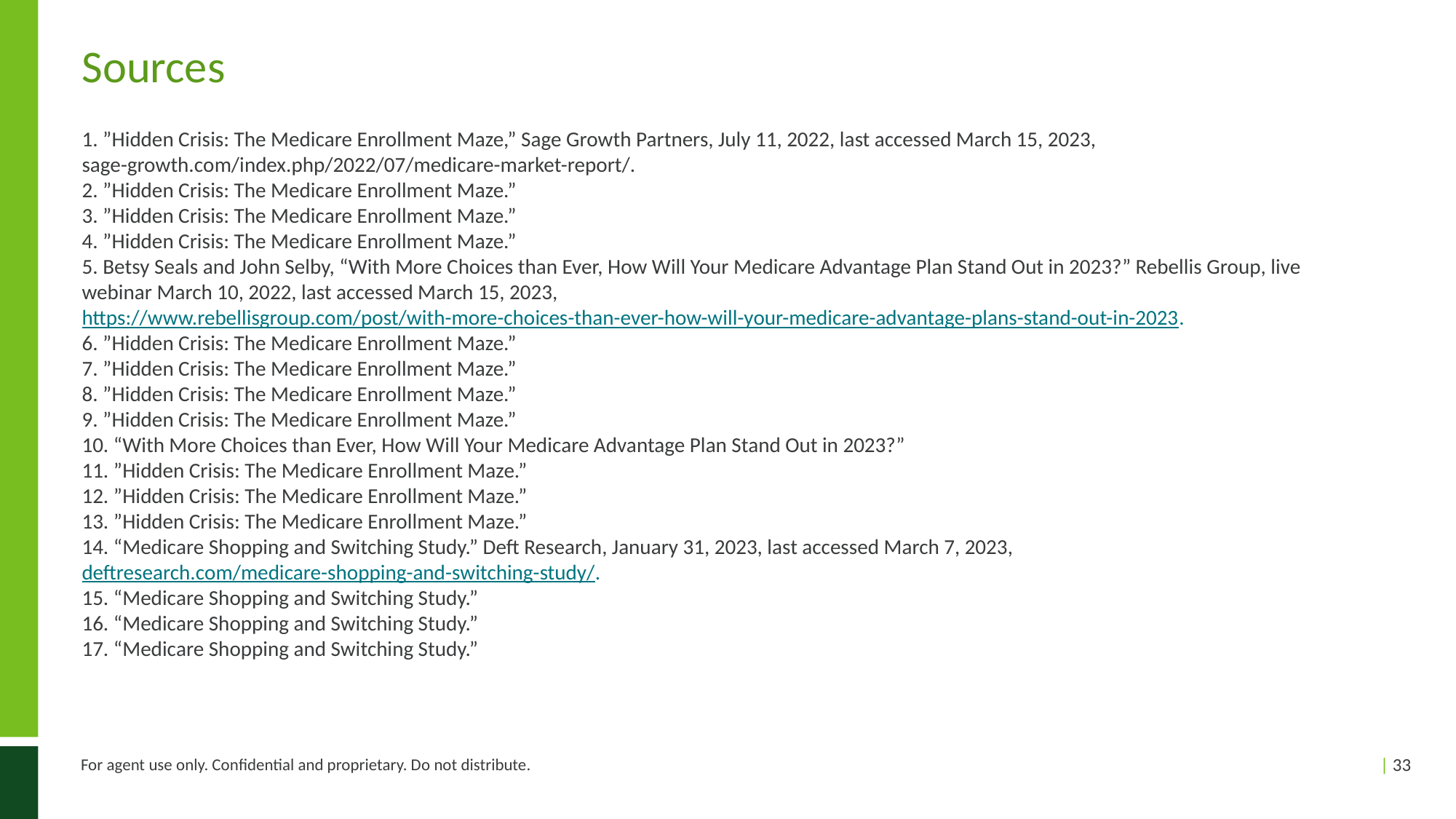

# Sources
 ”Hidden Crisis: The Medicare Enrollment Maze,” Sage Growth Partners, July 11, 2022, last accessed March 15, 2023, sage-growth.com/index.php/2022/07/medicare-market-report/.
 ”Hidden Crisis: The Medicare Enrollment Maze.”
 ”Hidden Crisis: The Medicare Enrollment Maze.”
 ”Hidden Crisis: The Medicare Enrollment Maze.”
 Betsy Seals and John Selby, “With More Choices than Ever, How Will Your Medicare Advantage Plan Stand Out in 2023?” Rebellis Group, live webinar March 10, 2022, last accessed March 15, 2023, https://www.rebellisgroup.com/post/with-more-choices-than-ever-how-will-your-medicare-advantage-plans-stand-out-in-2023.
 ”Hidden Crisis: The Medicare Enrollment Maze.”
 ”Hidden Crisis: The Medicare Enrollment Maze.”
 ”Hidden Crisis: The Medicare Enrollment Maze.”
 ”Hidden Crisis: The Medicare Enrollment Maze.”
 “With More Choices than Ever, How Will Your Medicare Advantage Plan Stand Out in 2023?”
 ”Hidden Crisis: The Medicare Enrollment Maze.”
 ”Hidden Crisis: The Medicare Enrollment Maze.”
 ”Hidden Crisis: The Medicare Enrollment Maze.”
 “Medicare Shopping and Switching Study.” Deft Research, January 31, 2023, last accessed March 7, 2023, deftresearch.com/medicare-shopping-and-switching-study/.
 “Medicare Shopping and Switching Study.”
 “Medicare Shopping and Switching Study.”
 “Medicare Shopping and Switching Study.”